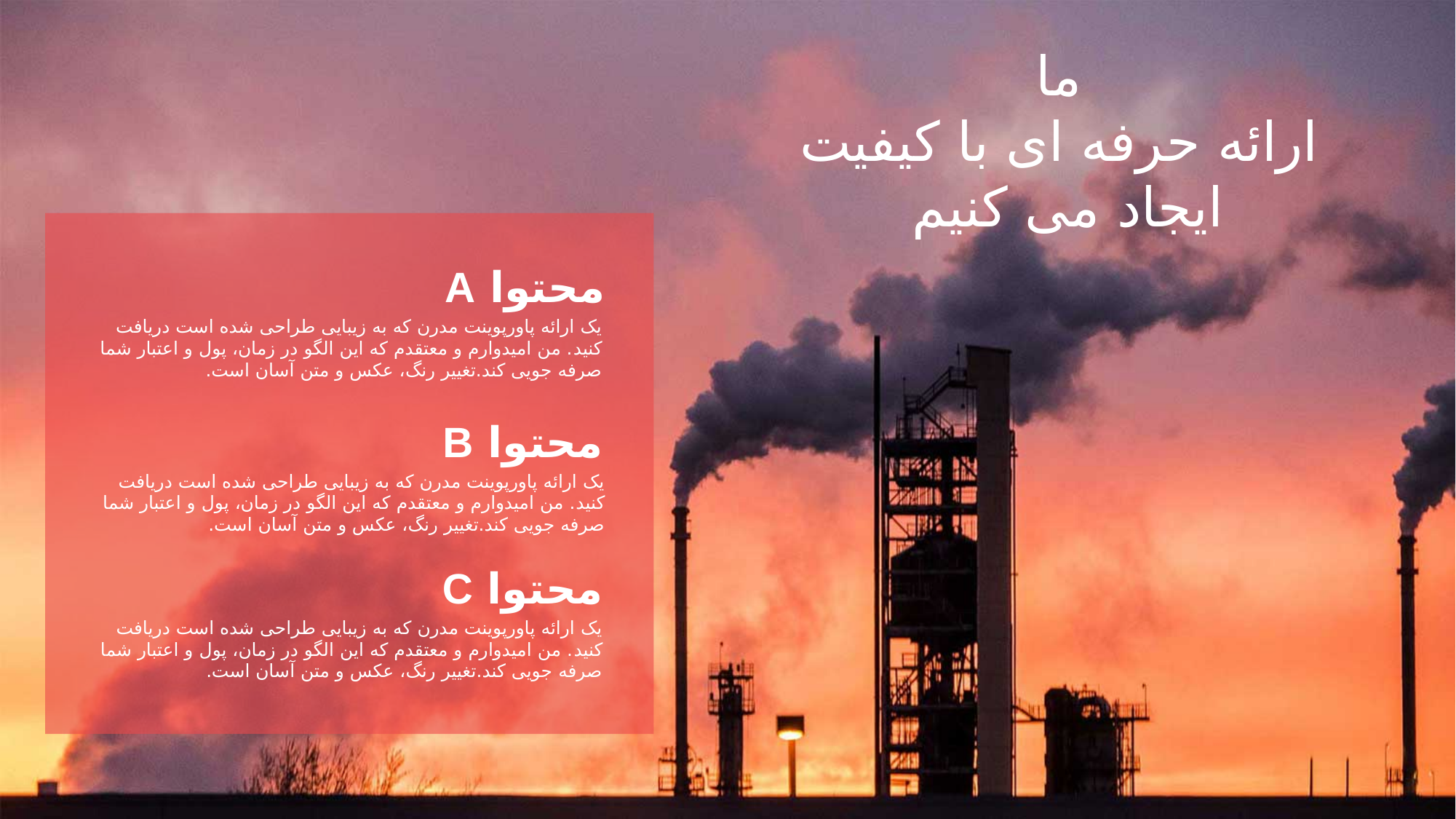

ما
ارائه حرفه ای با کیفیت
ایجاد می کنیم

محتوا A
یک ارائه پاورپوینت مدرن که به زیبایی طراحی شده است دریافت کنید. من امیدوارم و معتقدم که این الگو در زمان، پول و اعتبار شما صرفه جویی کند.تغییر رنگ، عکس و متن آسان است.
محتوا B
یک ارائه پاورپوینت مدرن که به زیبایی طراحی شده است دریافت کنید. من امیدوارم و معتقدم که این الگو در زمان، پول و اعتبار شما صرفه جویی کند.تغییر رنگ، عکس و متن آسان است.
محتوا C
یک ارائه پاورپوینت مدرن که به زیبایی طراحی شده است دریافت کنید. من امیدوارم و معتقدم که این الگو در زمان، پول و اعتبار شما صرفه جویی کند.تغییر رنگ، عکس و متن آسان است.